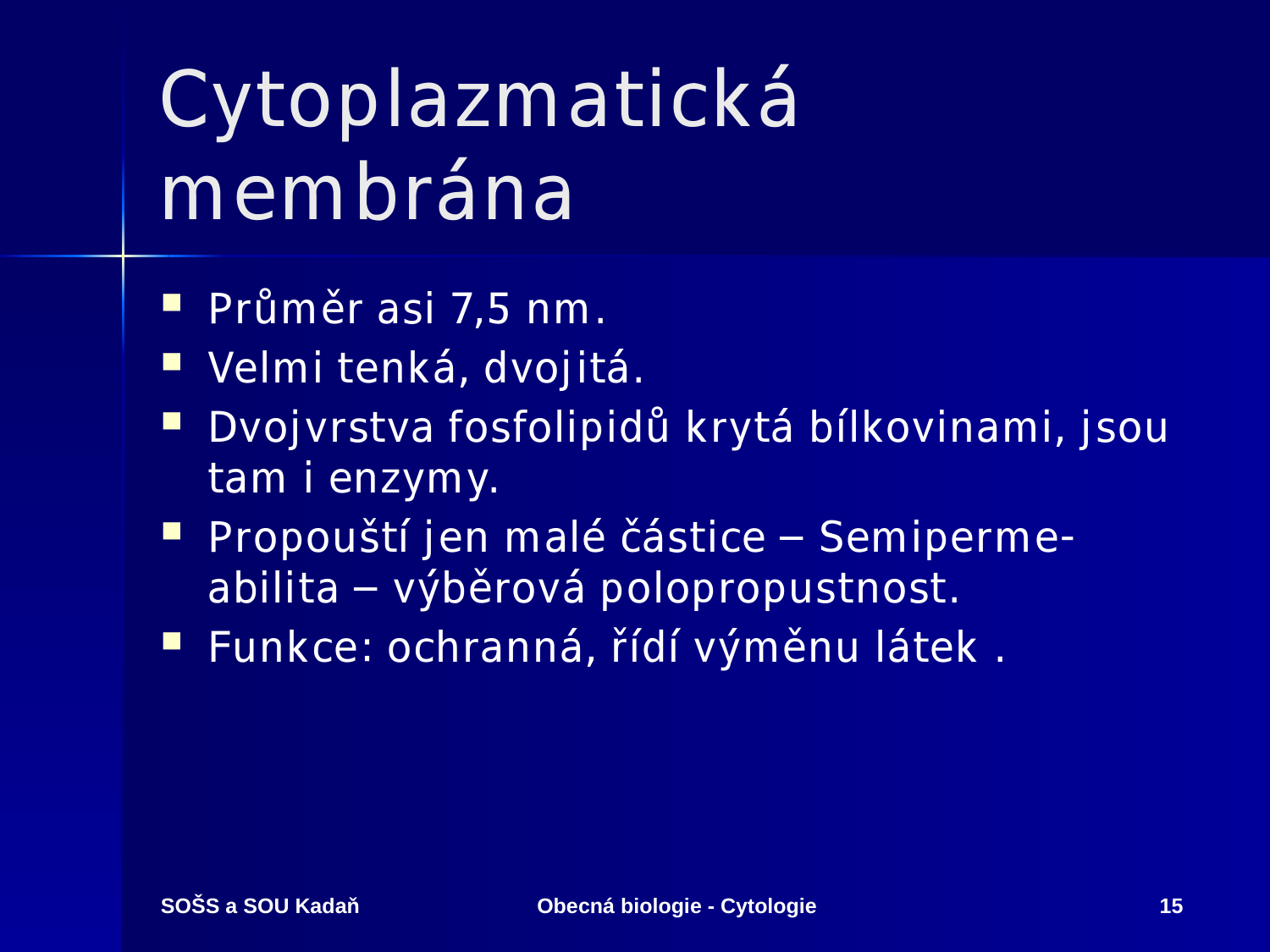

# Cytoplazmatická membrána
Průměr asi 7,5 nm.
Velmi tenká, dvojitá.
Dvojvrstva fosfolipidů krytá bílkovinami, jsou tam i enzymy.
Propouští jen malé částice – Semiperme-abilita – výběrová polopropustnost.
Funkce: ochranná, řídí výměnu látek .

SOŠS a SOU Kadaň
Obecná biologie - Cytologie
15